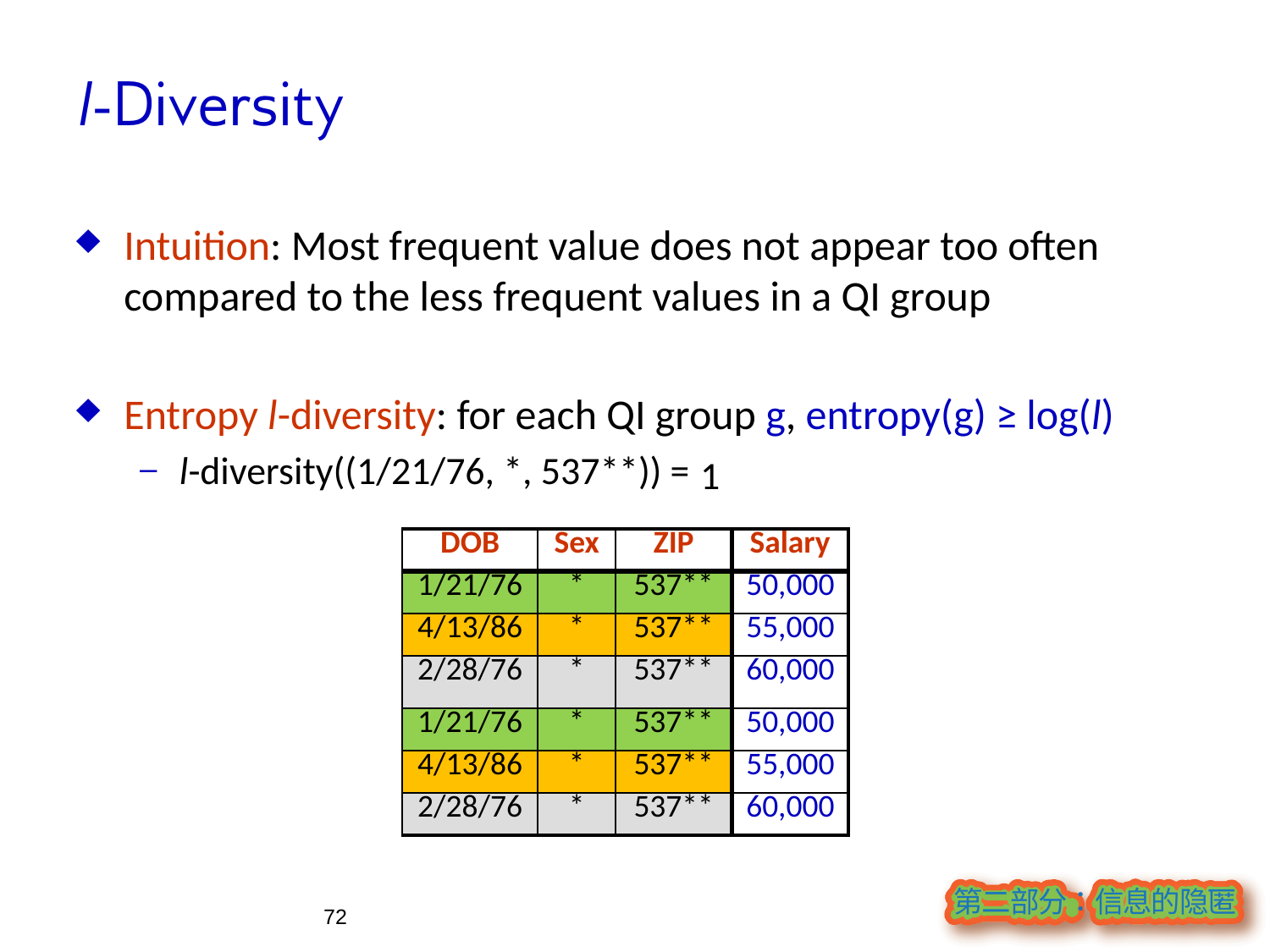

l-Diversity
Intuition: Most frequent value does not appear too often compared to the less frequent values in a QI group

Entropy l-diversity: for each QI group g, entropy(g) ≥ log(l)
l-diversity((1/21/76, *, 537**)) = ??
1
| DOB | Sex | ZIP | Salary |
| --- | --- | --- | --- |
| 1/21/76 | \* | 537\*\* | 50,000 |
| 4/13/86 | \* | 537\*\* | 55,000 |
| 2/28/76 | \* | 537\*\* | 60,000 |
| 1/21/76 | \* | 537\*\* | 50,000 |
| 4/13/86 | \* | 537\*\* | 55,000 |
| 2/28/76 | \* | 537\*\* | 60,000 |
72